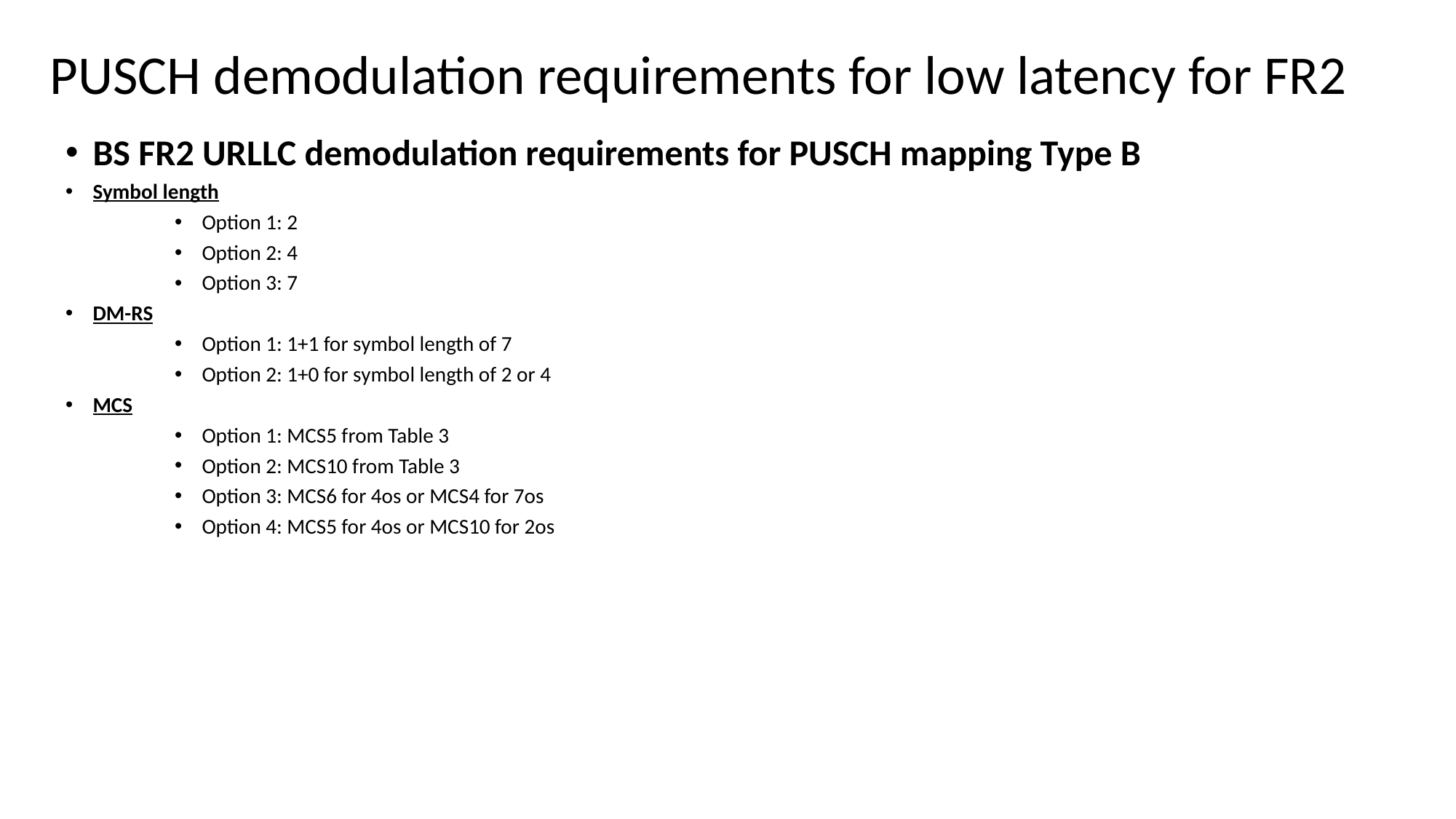

# PUSCH demodulation requirements for low latency for FR2
BS FR2 URLLC demodulation requirements for PUSCH mapping Type B
Symbol length
Option 1: 2
Option 2: 4
Option 3: 7
DM-RS
Option 1: 1+1 for symbol length of 7
Option 2: 1+0 for symbol length of 2 or 4
MCS
Option 1: MCS5 from Table 3
Option 2: MCS10 from Table 3
Option 3: MCS6 for 4os or MCS4 for 7os
Option 4: MCS5 for 4os or MCS10 for 2os